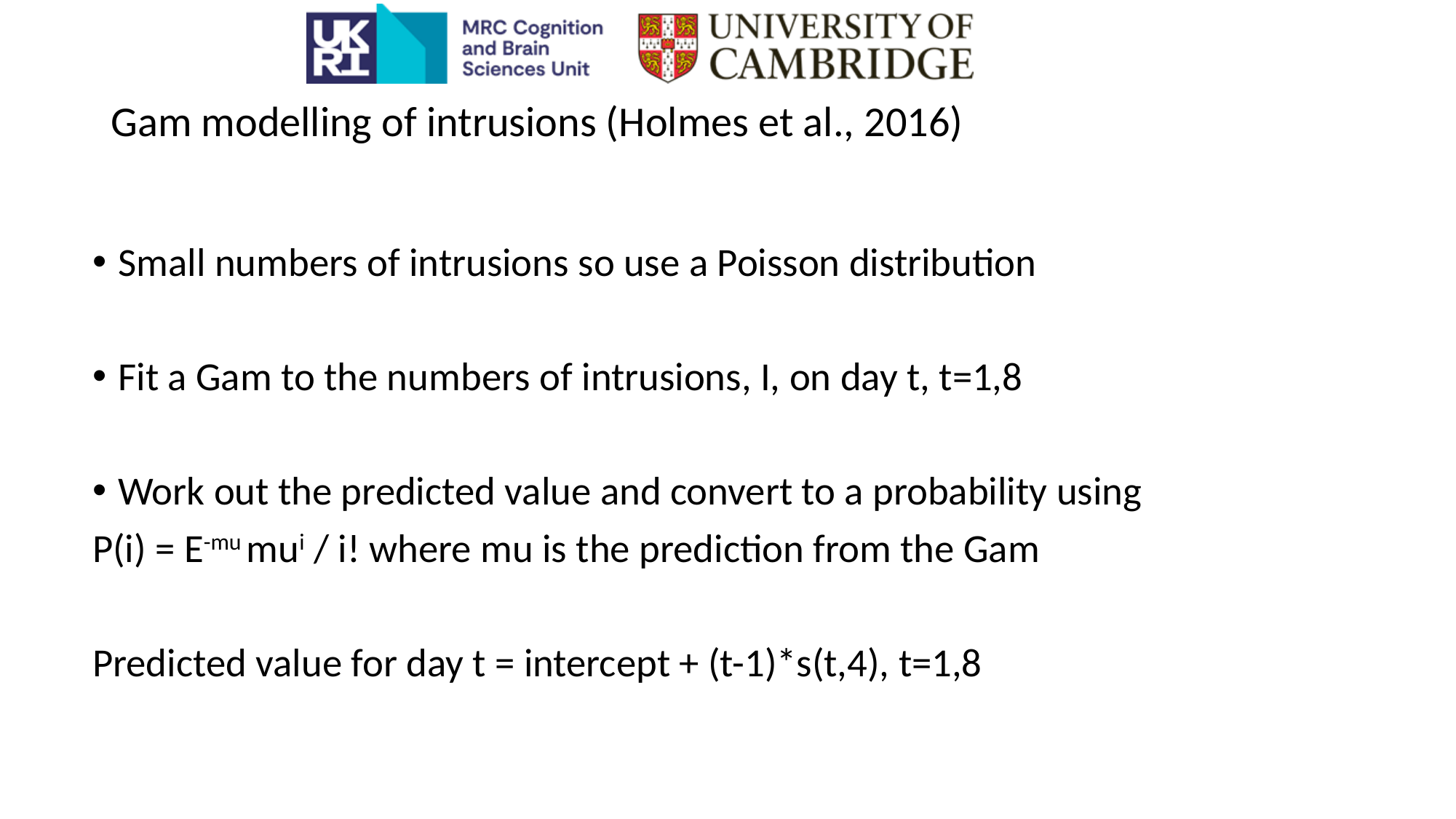

# Gam modelling of intrusions (Holmes et al., 2016)

Small numbers of intrusions so use a Poisson distribution

Fit a Gam to the numbers of intrusions, I, on day t, t=1,8

Work out the predicted value and convert to a probability using
P(i) = E-mu mui / i! where mu is the prediction from the Gam

Predicted value for day t = intercept + (t-1)*s(t,4), t=1,8